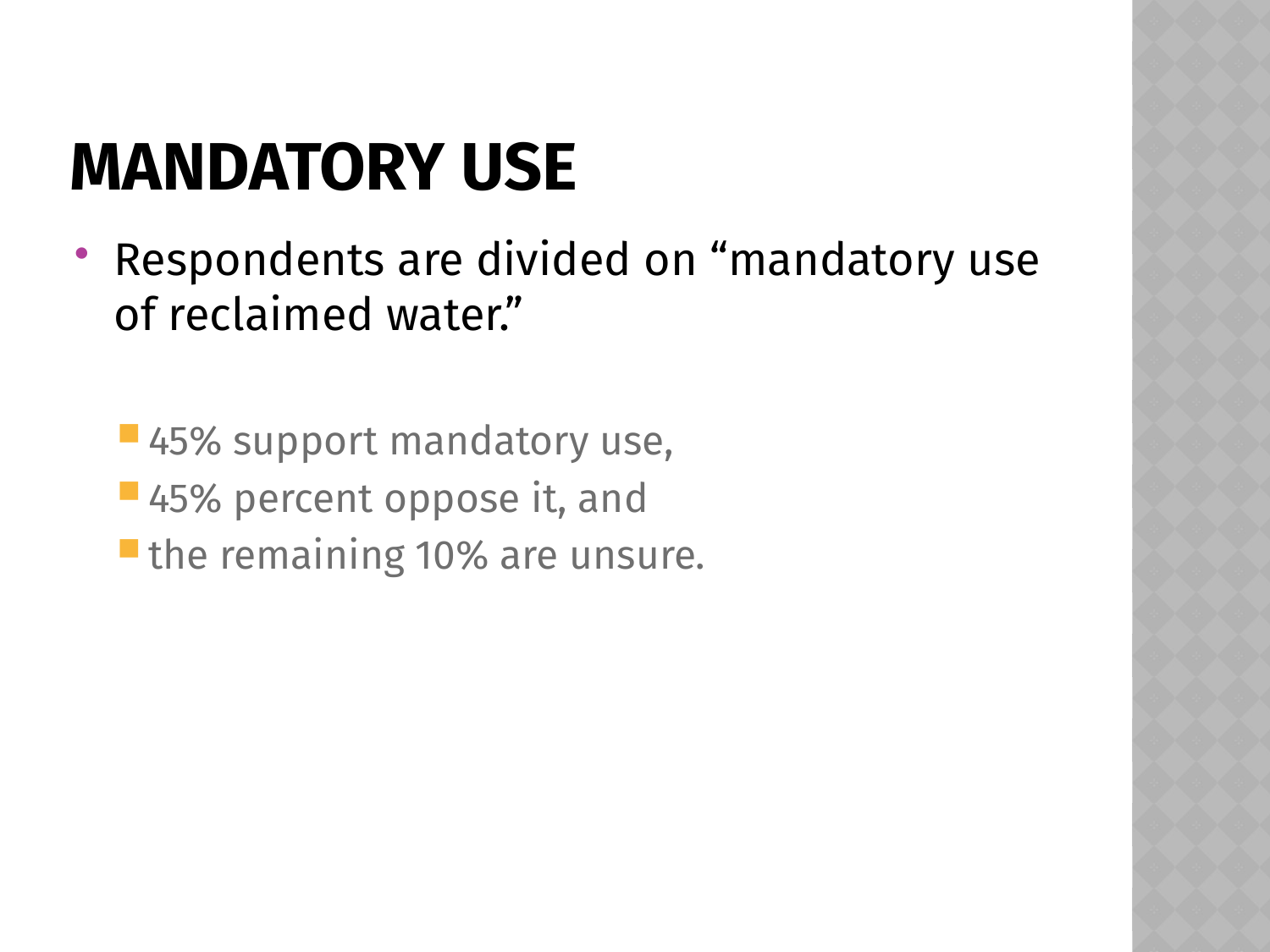

# Mandatory Use
Respondents are divided on “mandatory use of reclaimed water.”

45% support mandatory use,
45% percent oppose it, and
the remaining 10% are unsure.